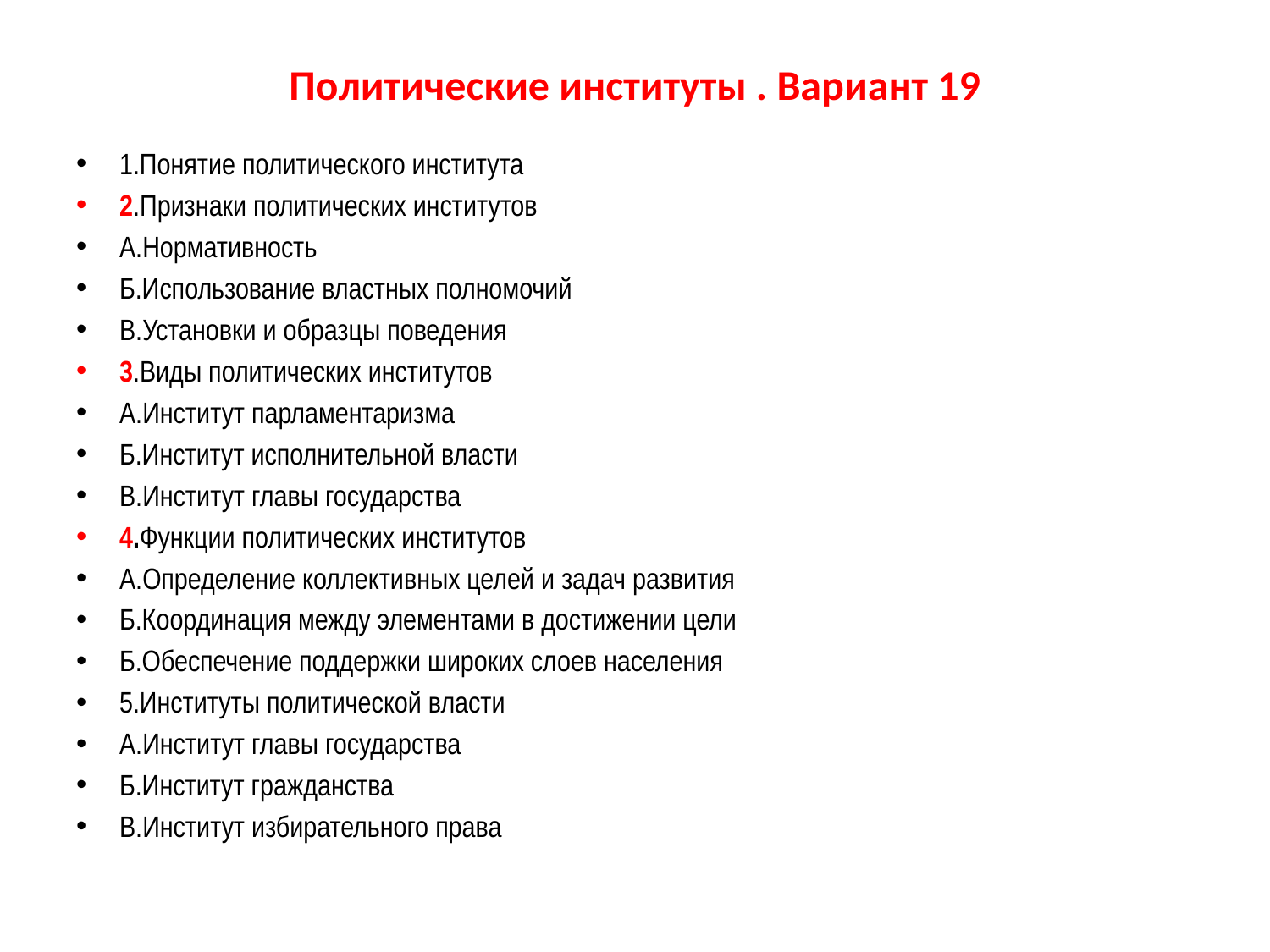

# Политические институты . Вариант 19
1.Понятие политического института
2.Признаки политических институтов
А.Нормативность
Б.Использование властных полномочий
В.Установки и образцы поведения
3.Виды политических институтов
А.Институт парламентаризма
Б.Институт исполнительной власти
В.Институт главы государства
4.Функции политических институтов
А.Определение коллективных целей и задач развития
Б.Координация между элементами в достижении цели
Б.Обеспечение поддержки широких слоев населения
5.Институты политической власти
А.Институт главы государства
Б.Институт гражданства
В.Институт избирательного права